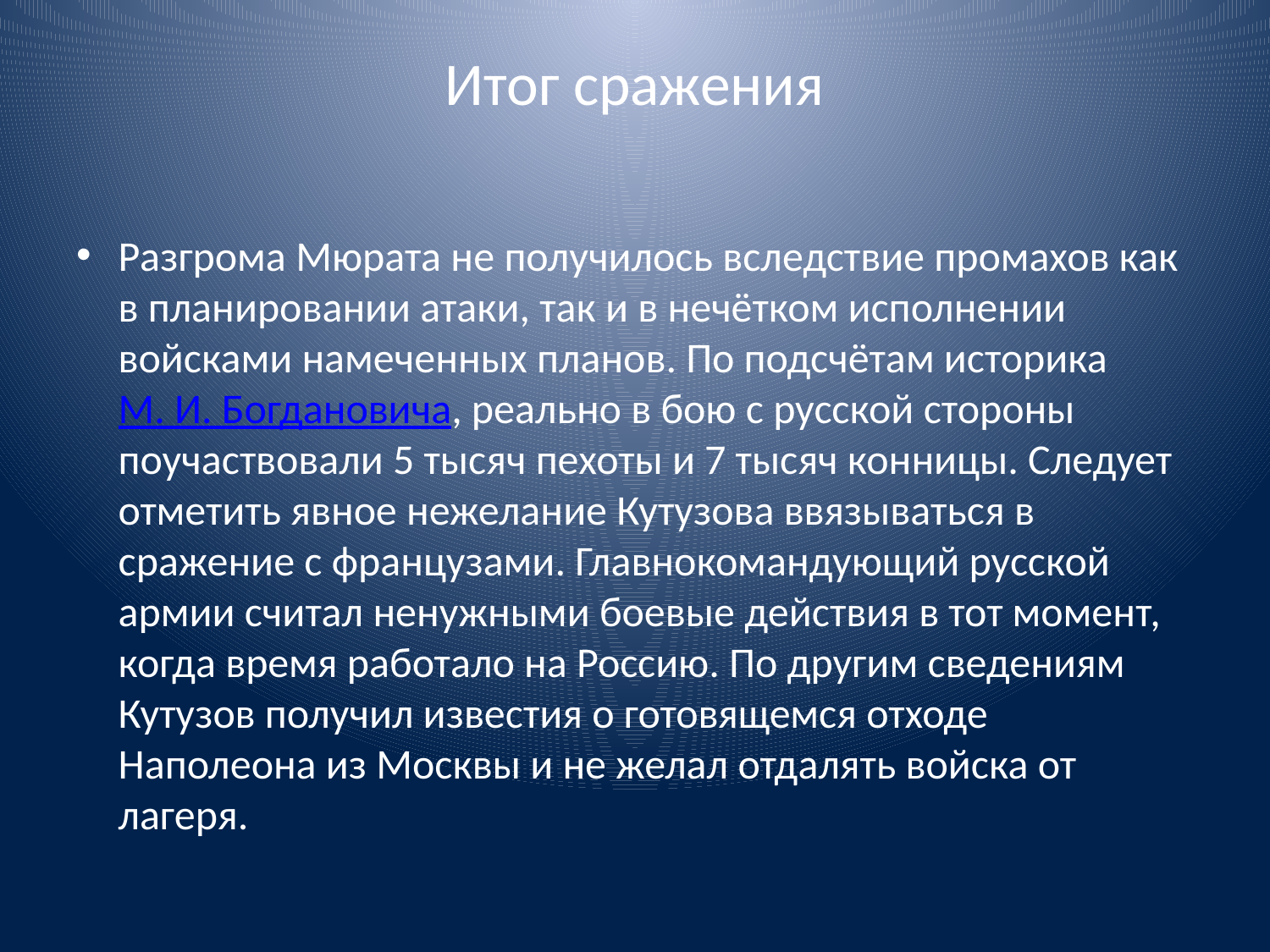

# Итог сражения
Разгрома Мюрата не получилось вследствие промахов как в планировании атаки, так и в нечётком исполнении войсками намеченных планов. По подсчётам историка М. И. Богдановича, реально в бою с русской стороны поучаствовали 5 тысяч пехоты и 7 тысяч конницы. Следует отметить явное нежелание Кутузова ввязываться в сражение с французами. Главнокомандующий русской армии считал ненужными боевые действия в тот момент, когда время работало на Россию. По другим сведениям Кутузов получил известия о готовящемся отходе Наполеона из Москвы и не желал отдалять войска от лагеря.